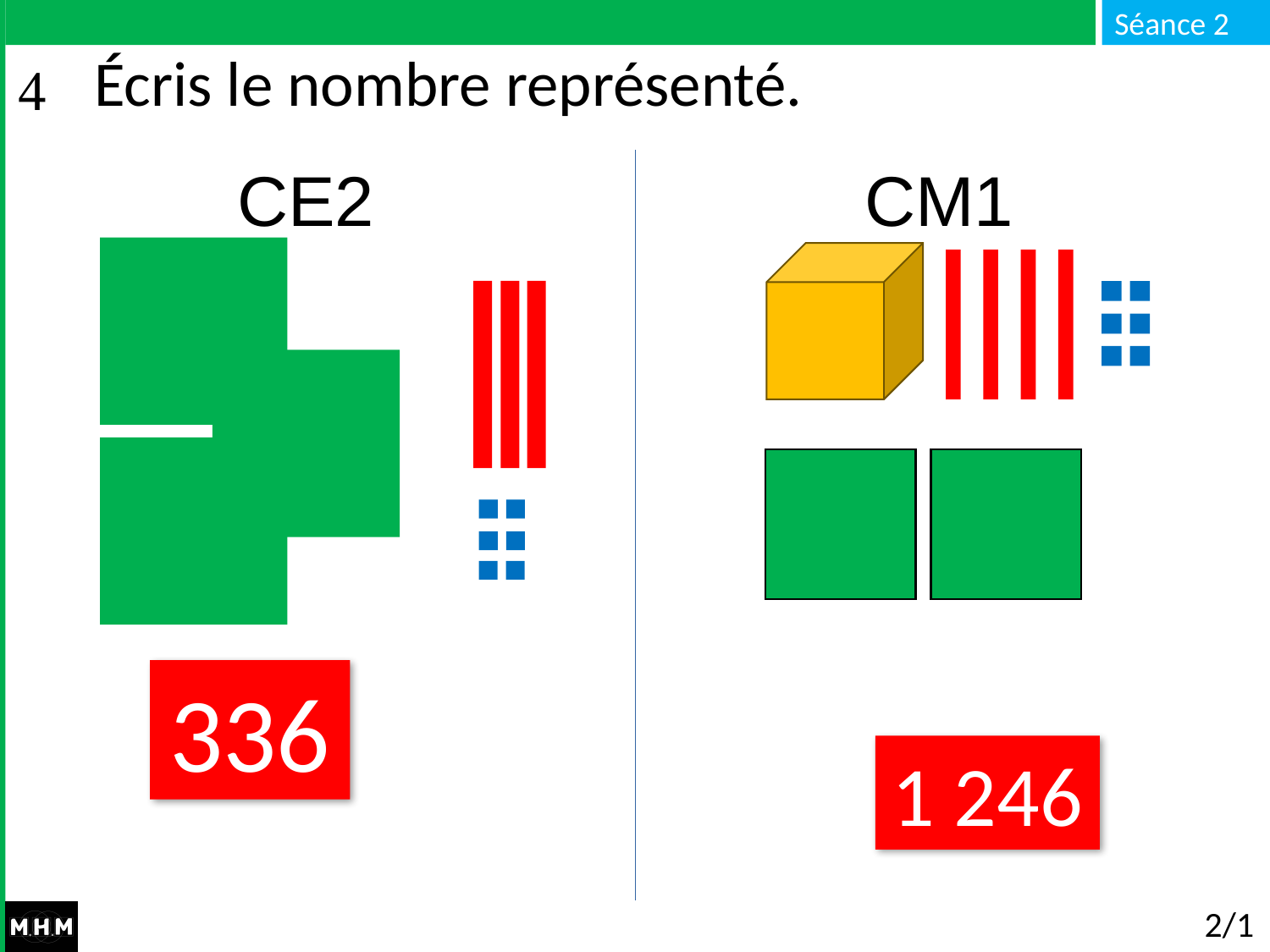

# Écris le nombre représenté.
CE2                         CM1

336
1 246
2/10